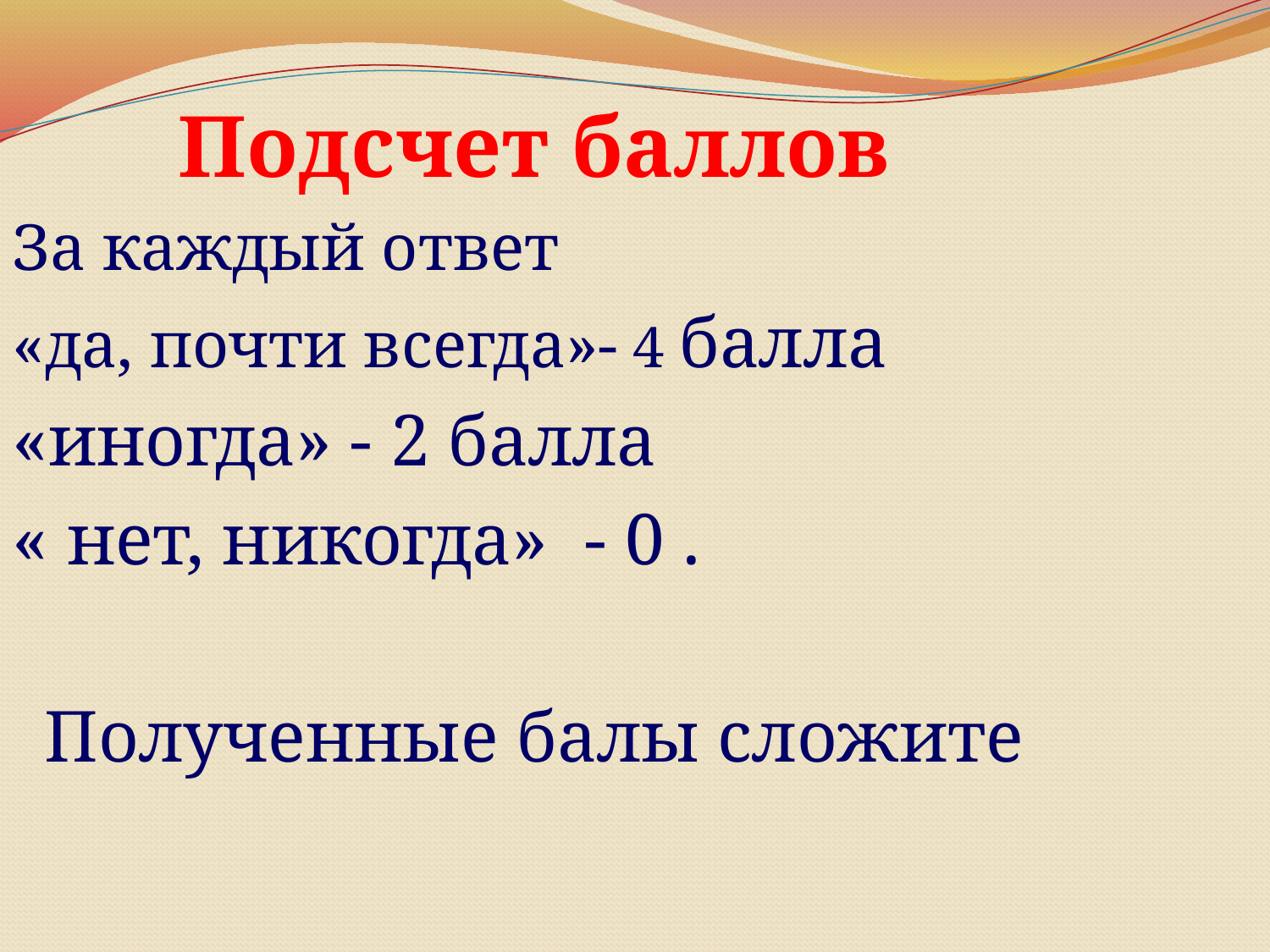

Подсчет баллов
За каждый ответ
«да, почти всегда»- 4 балла
«иногда» - 2 балла
« нет, никогда»  - 0 .

Полученные балы сложите